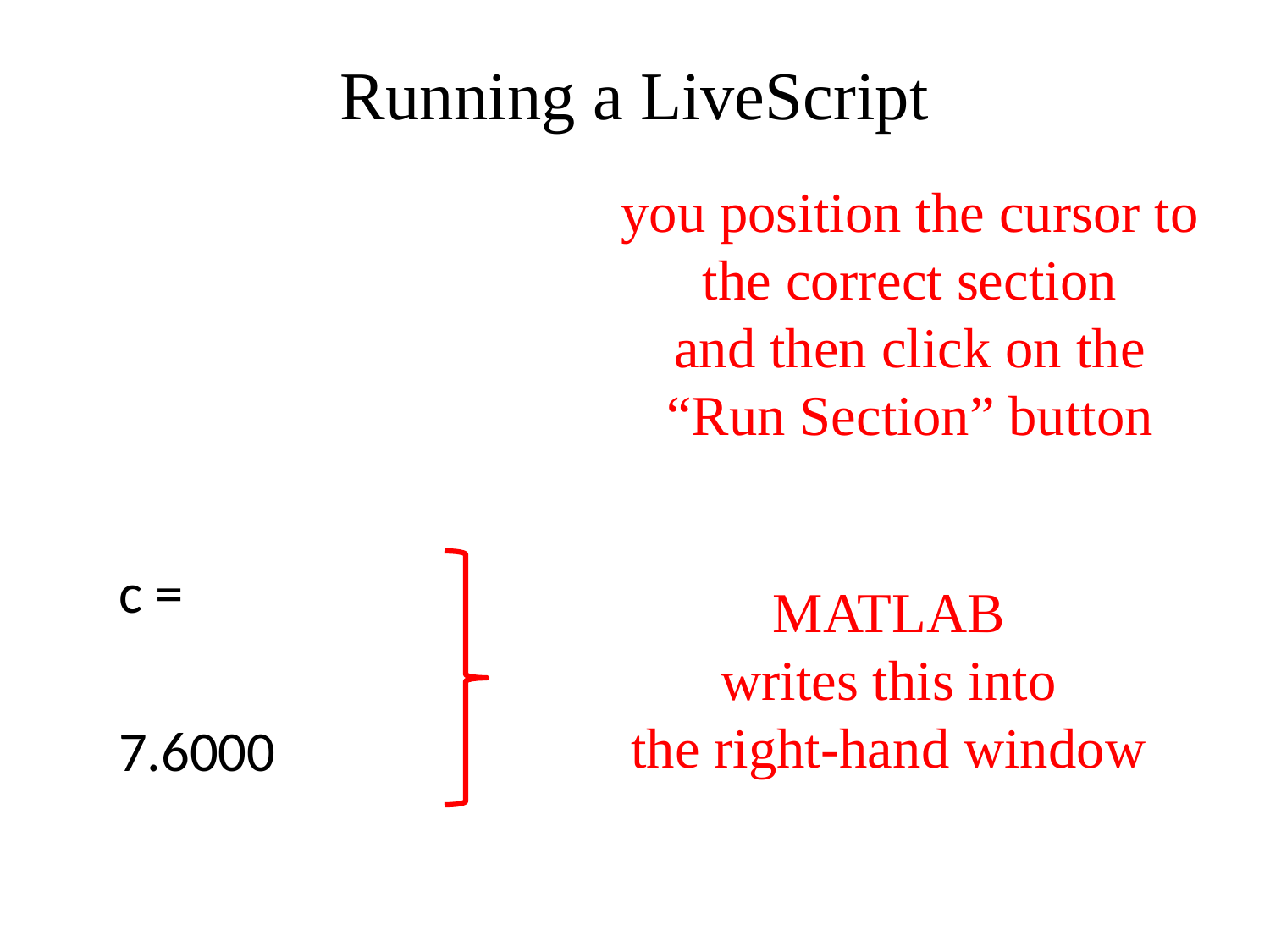

# Running a LiveScript
you position the cursor to the correct section
and then click on the “Run Section” button
MATLAB
writes this into
the right-hand window
c =

7.6000